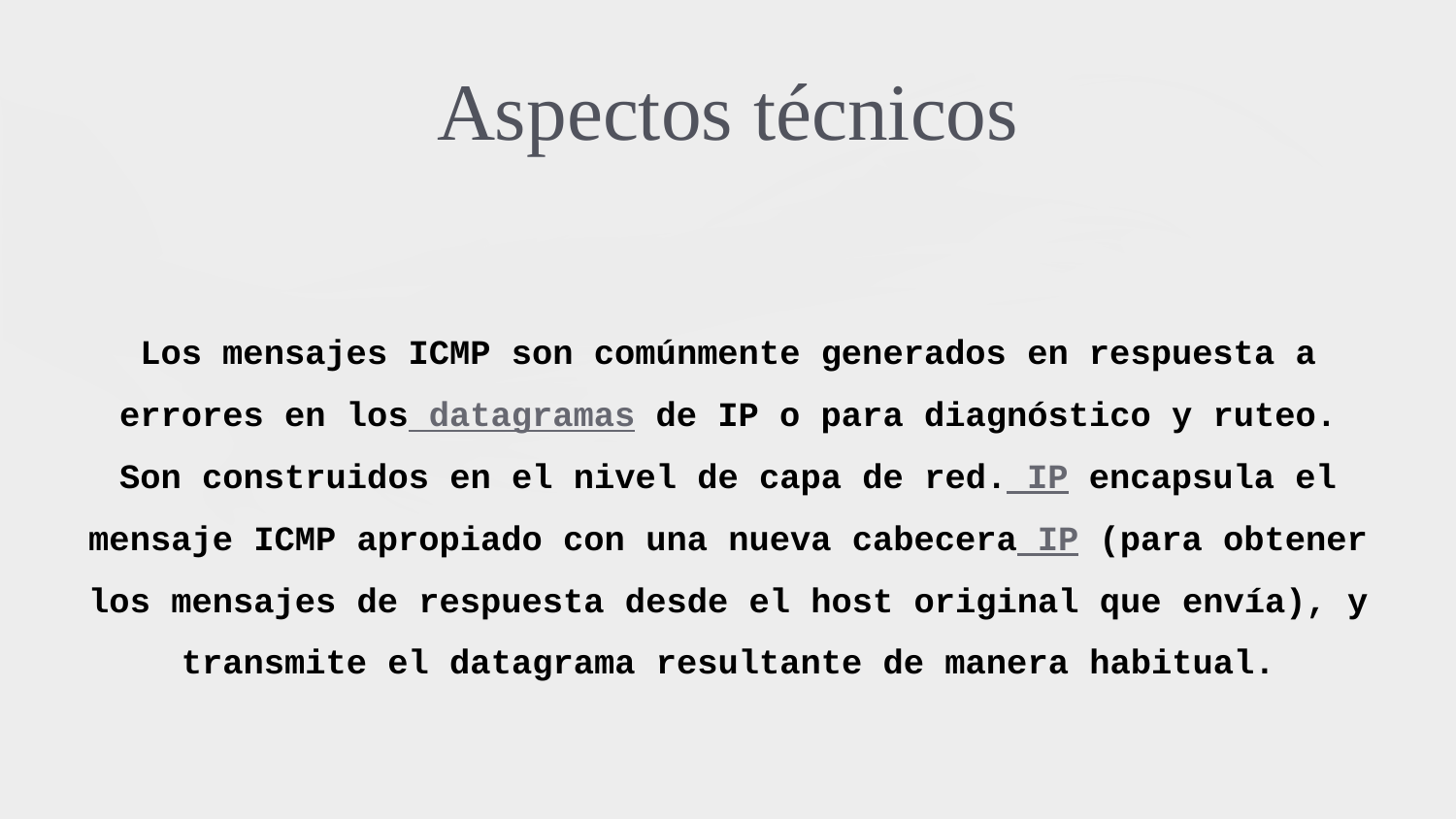

# Aspectos técnicos
Los mensajes ICMP son comúnmente generados en respuesta a errores en los datagramas de IP o para diagnóstico y ruteo.
Son construidos en el nivel de capa de red. IP encapsula el mensaje ICMP apropiado con una nueva cabecera IP (para obtener los mensajes de respuesta desde el host original que envía), y transmite el datagrama resultante de manera habitual.